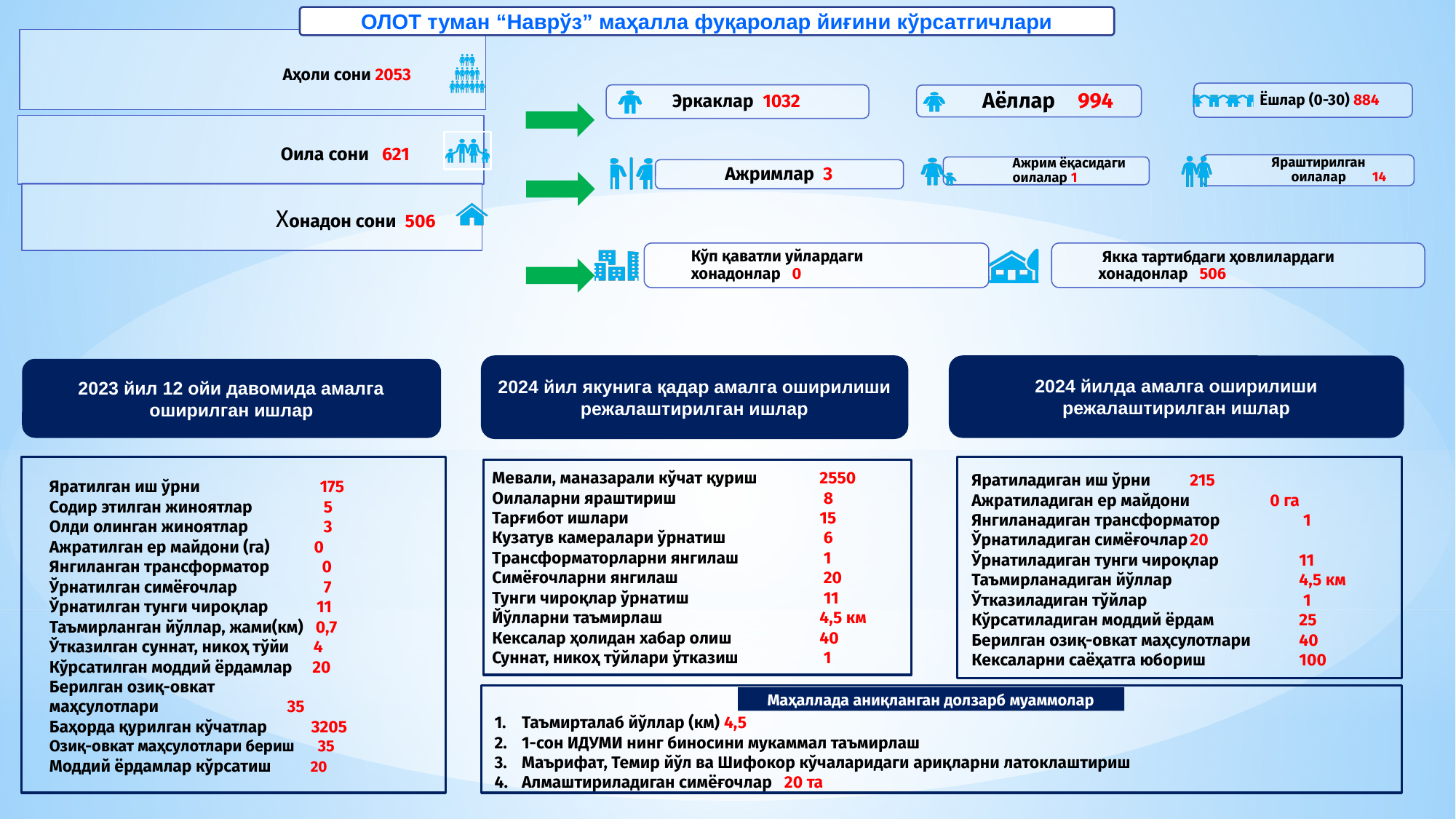

Аҳоли сони 2053
                       Оила сони   621
                      Хонадон сони  506

Эркаклар  1032
Аёллар    994
Ёшлар (0-30) 884
Ажримлар  3
Ажрим ёқасидаги оилалар 1
Яраштирилган
      оилалар        14
Кўп қаватли уйлардаги
хонадонлар   0
 Якка тартибдаги ҳовлилардаги
хонадонлар   506
ОЛОТ туман “Наврўз” маҳалла фуқаролар йиғини кўрсатгичлари
2024 йил якунига қадар амалга оширилиши режалаштирилган ишлар
2024 йилда амалга оширилиши режалаштирилган ишлар
2023 йил 12 ойи давомида амалга оширилган ишлар

Мевали, маназарали кўчат қуриш	2550
Оилаларни яраштириш		 8
Тарғибот ишлари 		15
Кузатув камералари ўрнатиш	 6
Трансформаторларни янгилаш	 1
Симёғочларни янгилаш		 20
Тунги чироқлар ўрнатиш		 11
Йўлларни таъмирлаш		4,5 км
Кексалар ҳолидан хабар олиш	40
Суннат, никоҳ тўйлари ўтказиш	 1
Яратиладиган иш ўрни         	215
Ажратиладиган ер майдони                    0 га
Янгиланадиган трансформатор	 1
Ўрнатиладиган симёғочлар	20
Ўрнатиладиган тунги чироқлар	11
Таъмирланадиган йўллар		4,5 км
Ўтказиладиган тўйлар		 1
Кўрсатиладиган моддий ёрдам	25
Берилган озиқ-овкат маҳсулотлари	40
Кексаларни саёҳатга юбориш	100
Яратилган иш ўрни	             175
Содир этилган жиноятлар	              5
Олди олинган жиноятлар	              3
Ажратилган ер майдони (га)           0
Янгиланган трансформатор             0
Ўрнатилган симёғочлар	              7
Ўрнатилган тунги чироқлар            11
Таъмирланган йўллар, жами(км)   0,7 Ўтказилган суннат, никоҳ тўйи      4
Кўрсатилган моддий ёрдамлар     20
Берилган озиқ-овкат
маҳсулотлари                                35
Баҳорда қурилган кўчатлар           3205
Озиқ-овкат маҳсулотлари бериш      35
Моддий ёрдамлар кўрсатиш          20

Таъмирталаб йўллар (км) 4,5
1-сон ИДУМИ нинг биносини мукаммал таъмирлаш
Маърифат, Темир йўл ва Шифокор кўчаларидаги ариқларни латоклаштириш
Алмаштириладиган симёғочлар   20 та

Маҳаллада аниқланган долзарб муаммолар